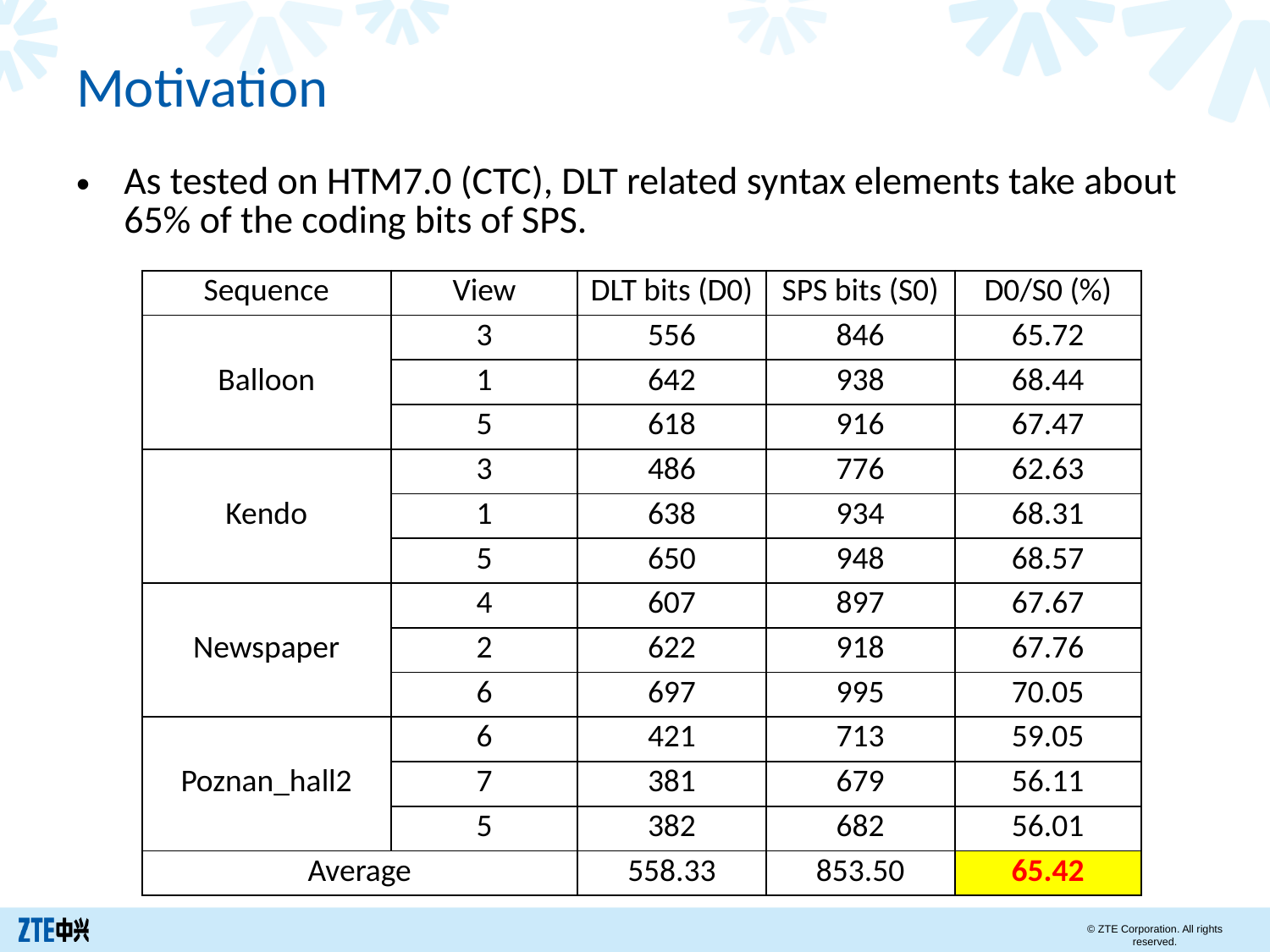

# Motivation
As tested on HTM7.0 (CTC), DLT related syntax elements take about 65% of the coding bits of SPS.

| Sequence | View | DLT bits (D0) | SPS bits (S0) | D0/S0 (%) |
| --- | --- | --- | --- | --- |
| Balloon | 3 | 556 | 846 | 65.72 |
|  | 1 | 642 | 938 | 68.44 |
|  | 5 | 618 | 916 | 67.47 |
| Kendo | 3 | 486 | 776 | 62.63 |
|  | 1 | 638 | 934 | 68.31 |
|  | 5 | 650 | 948 | 68.57 |
| Newspaper | 4 | 607 | 897 | 67.67 |
|  | 2 | 622 | 918 | 67.76 |
|  | 6 | 697 | 995 | 70.05 |
| Poznan\_hall2 | 6 | 421 | 713 | 59.05 |
|  | 7 | 381 | 679 | 56.11 |
|  | 5 | 382 | 682 | 56.01 |
| Average |  | 558.33 | 853.50 | 65.42 |